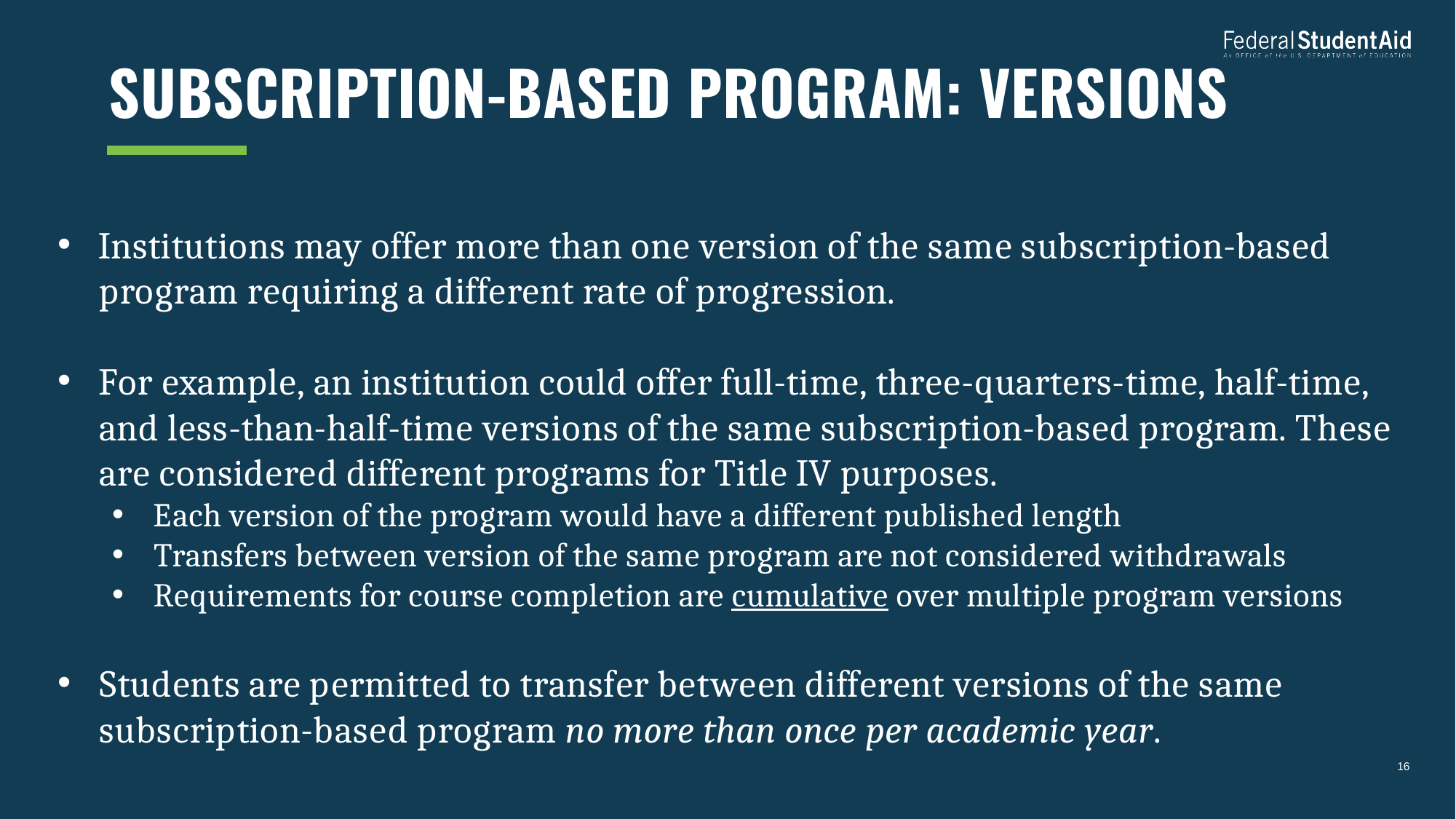

# Subscription-based program: versions
Institutions may offer more than one version of the same subscription-based program requiring a different rate of progression.

For example, an institution could offer full-time, three-quarters-time, half-time, and less-than-half-time versions of the same subscription-based program. These are considered different programs for Title IV purposes.
Each version of the program would have a different published length
Transfers between version of the same program are not considered withdrawals
Requirements for course completion are cumulative over multiple program versions

Students are permitted to transfer between different versions of the same subscription-based program no more than once per academic year.
16